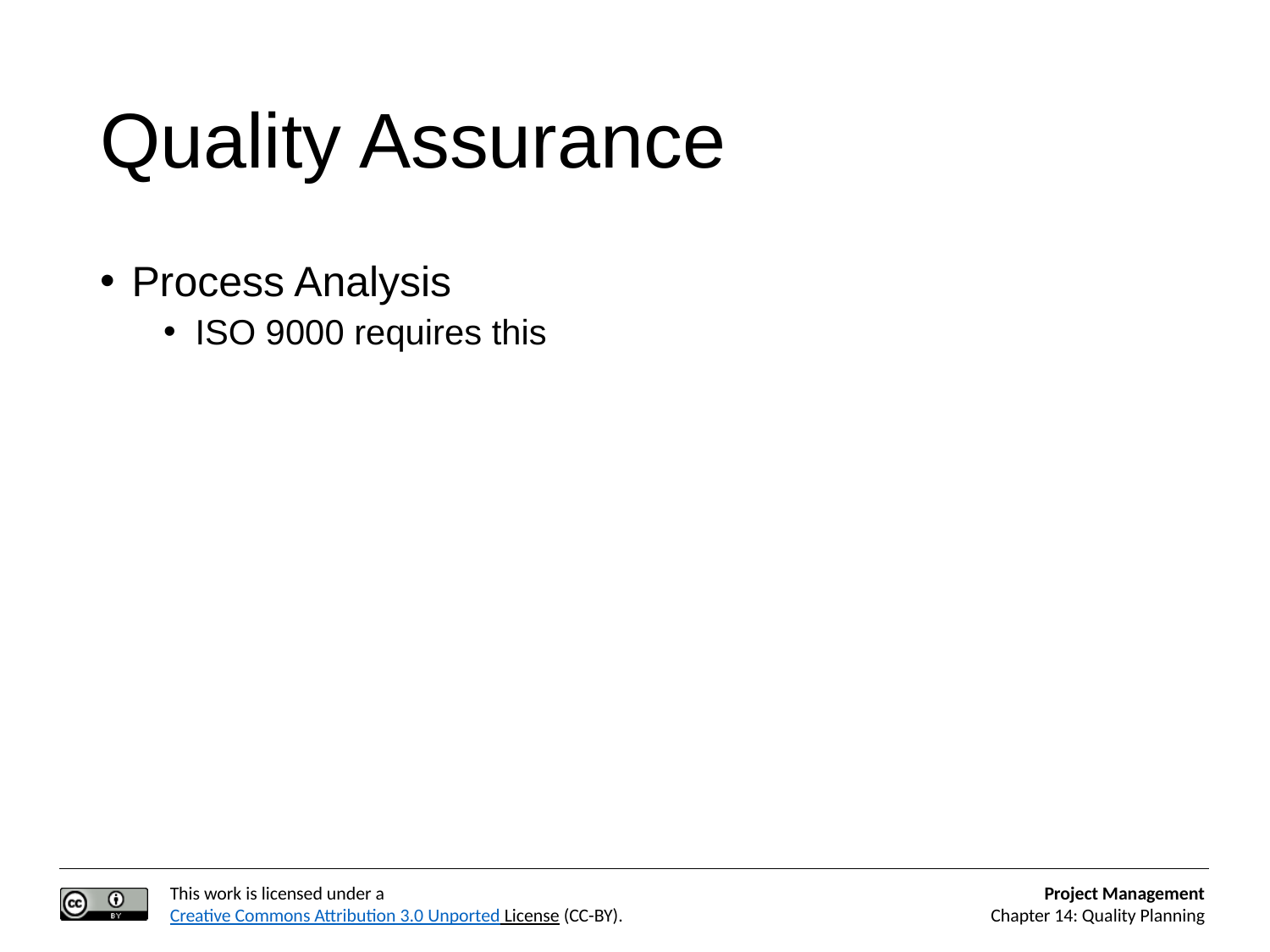

# Quality Assurance
Process Analysis
ISO 9000 requires this